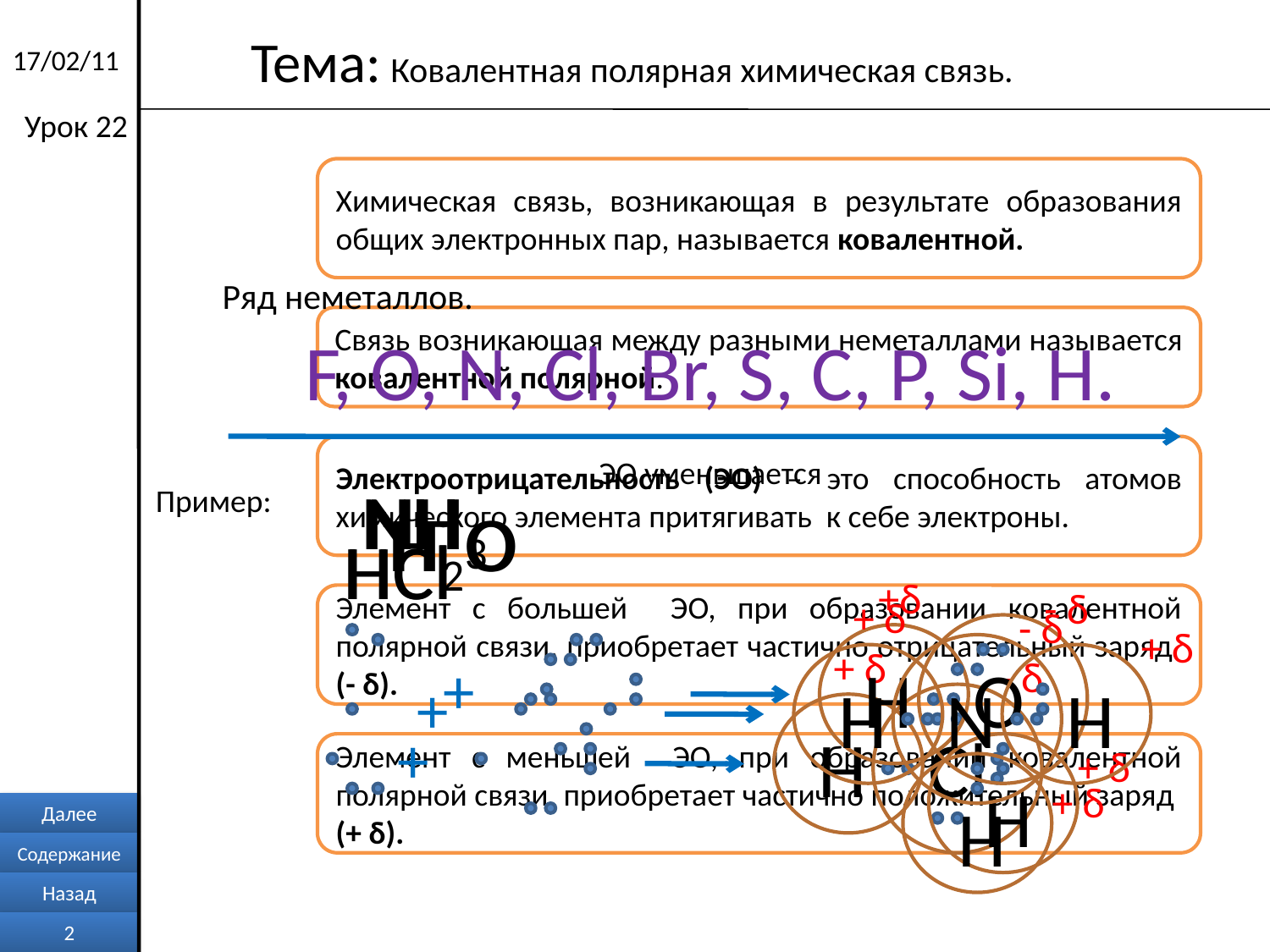

Тема: Ковалентная полярная химическая связь.
17/02/11
Урок 22
Химическая связь, возникающая в результате образования общих электронных пар, называется ковалентной.
Ряд неметаллов.
Связь возникающая между разными неметаллами называется ковалентной полярной.
F, O, N, Cl, Br, S, C, P, Si, H.
Электроотрицательность (ЭО) – это способность атомов химического элемента притягивать  к себе электроны.
ЭО уменьшается
NН3
N
Н
Н
Н
Пример:
Н2О
Н
Н
О
НCl
Н
Cl
+δ
- δ
Элемент с большей  ЭО, при образовании ковалентной полярной связи, приобретает частично отрицательный заряд  (- δ).
+ δ
- δ

+ δ

+ δ

+

Н
О

- δ

+
Н
N

Н

+
Н

Cl

Элемент с меньшей  ЭО, при образовании ковалентной полярной связи, приобретает частично положительный заряд  (+ δ).

+ δ

Н

+ δ

Н

Далее

Содержание
Назад
2